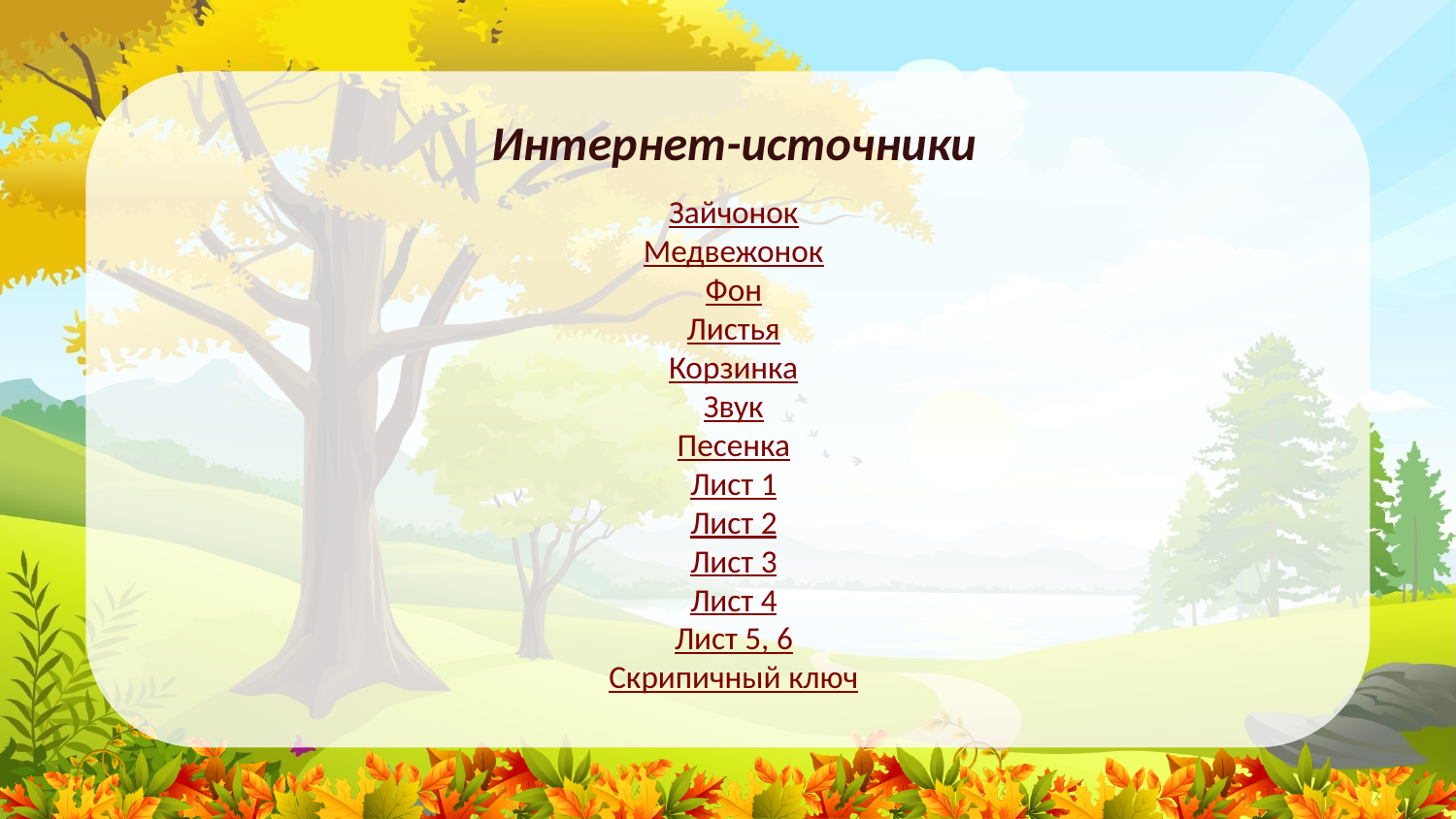

Интернет-источники

Зайчонок
Медвежонок
Фон
Листья
Корзинка
Звук
Песенка
Лист 1
Лист 2
Лист 3
Лист 4
Лист 5, 6
Скрипичный ключ